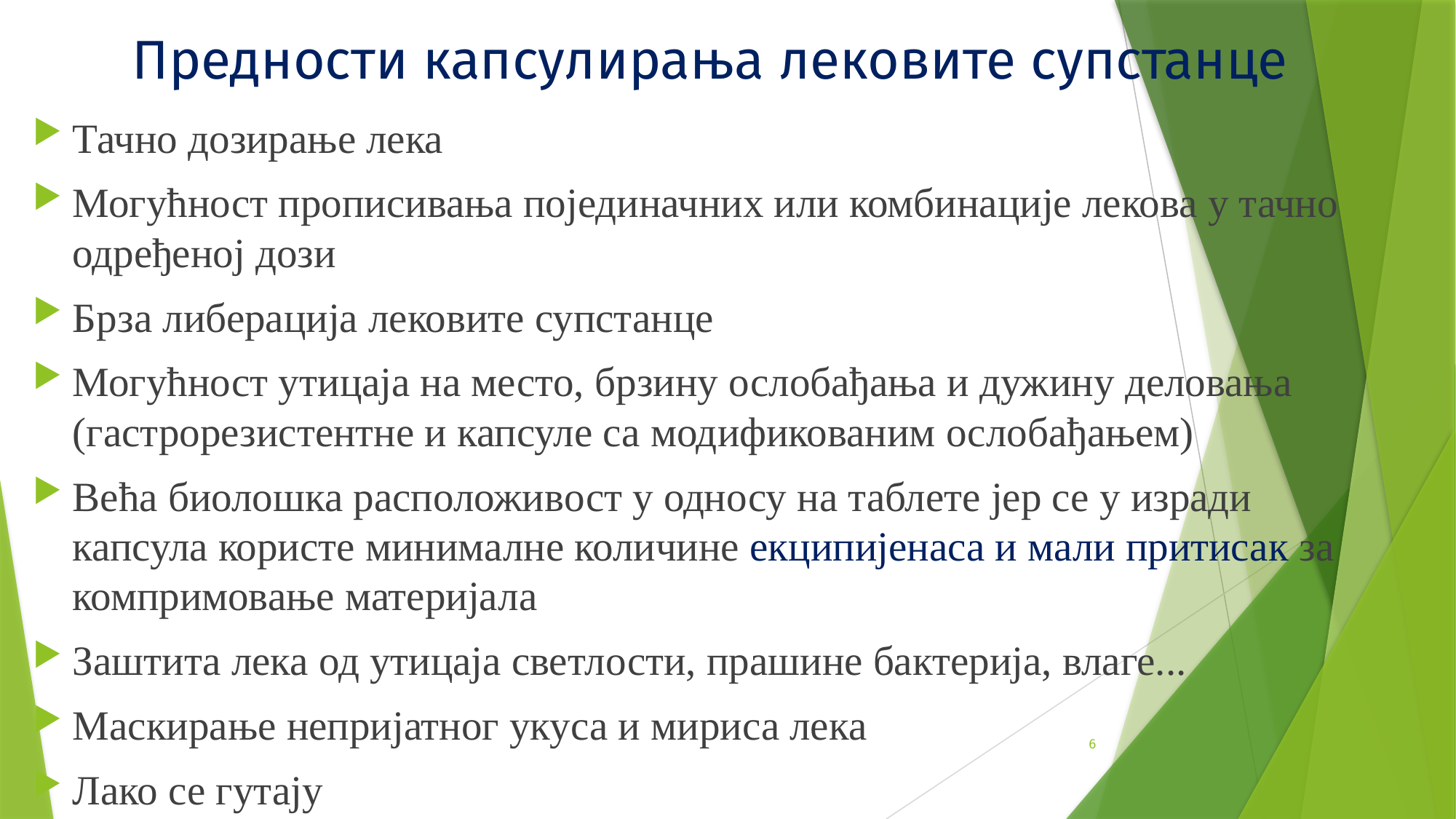

# Предности капсулирања лековите супстанце
Тачно дозирање лека
Могућност прописивања појединачних или комбинације лекова у тачно одређеној дози
Брза либерација лековите супстанце
Могућност утицаја на место, брзину ослобађања и дужину деловања (гастрорезистентне и капсуле са модификованим ослобађањем)
Већа биолошка расположивост у односу на таблете јер се у изради капсула користе минималне количине екципијенаса и мали притисак за компримовање материјала
Заштита лека од утицаја светлости, прашине бактерија, влаге...
Маскирање непријатног укуса и мириса лека
Лако се гутају
6